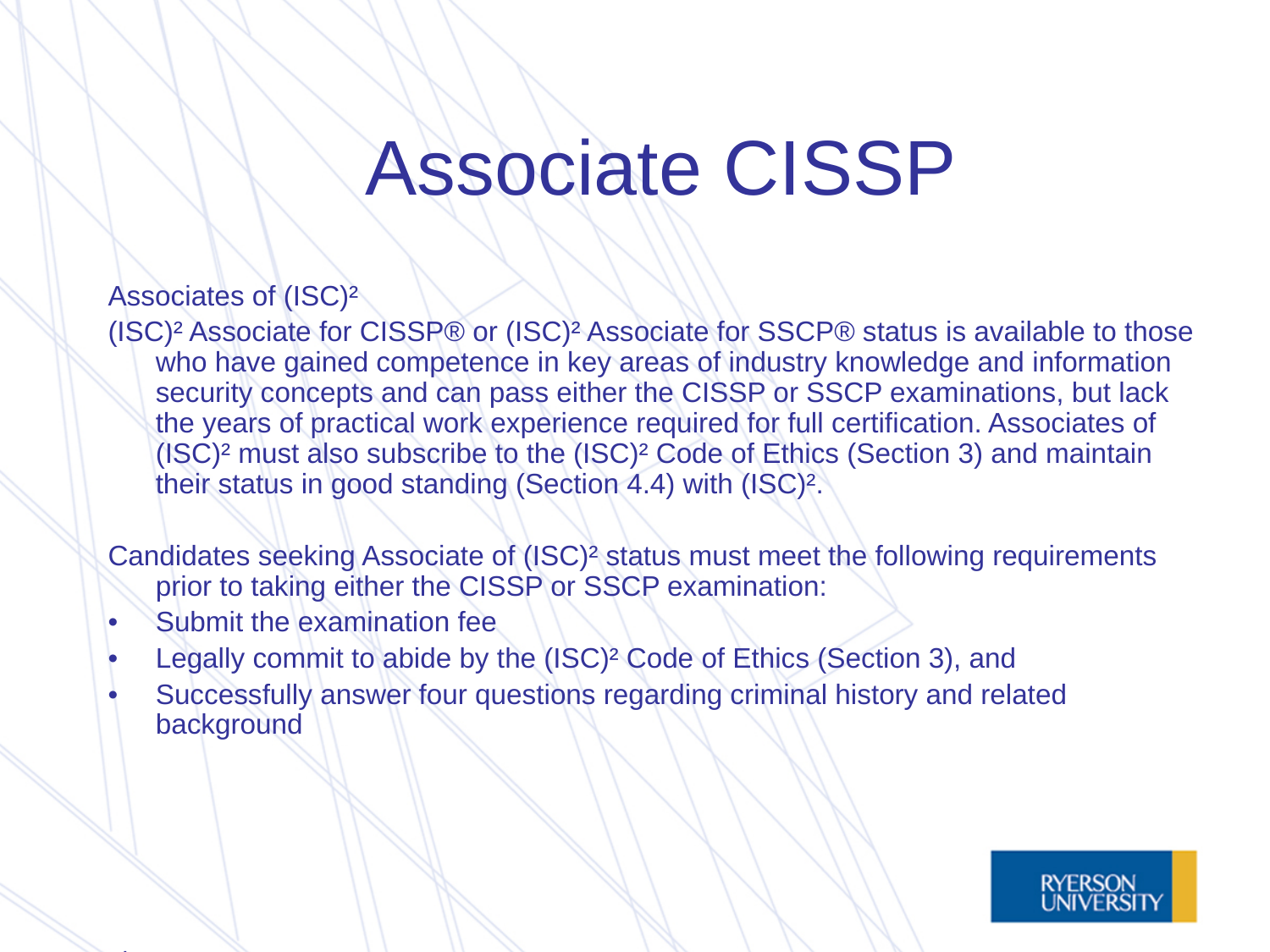

# Associate CISSP
Associates of (ISC)²
(ISC)² Associate for CISSP® or (ISC)² Associate for SSCP® status is available to those who have gained competence in key areas of industry knowledge and information security concepts and can pass either the CISSP or SSCP examinations, but lack the years of practical work experience required for full certification. Associates of (ISC)² must also subscribe to the (ISC)² Code of Ethics (Section 3) and maintain their status in good standing (Section 4.4) with (ISC)².

Candidates seeking Associate of (ISC)² status must meet the following requirements prior to taking either the CISSP or SSCP examination:
•	Submit the examination fee
•	Legally commit to abide by the (ISC)² Code of Ethics (Section 3), and
•	Successfully answer four questions regarding criminal history and related background

.